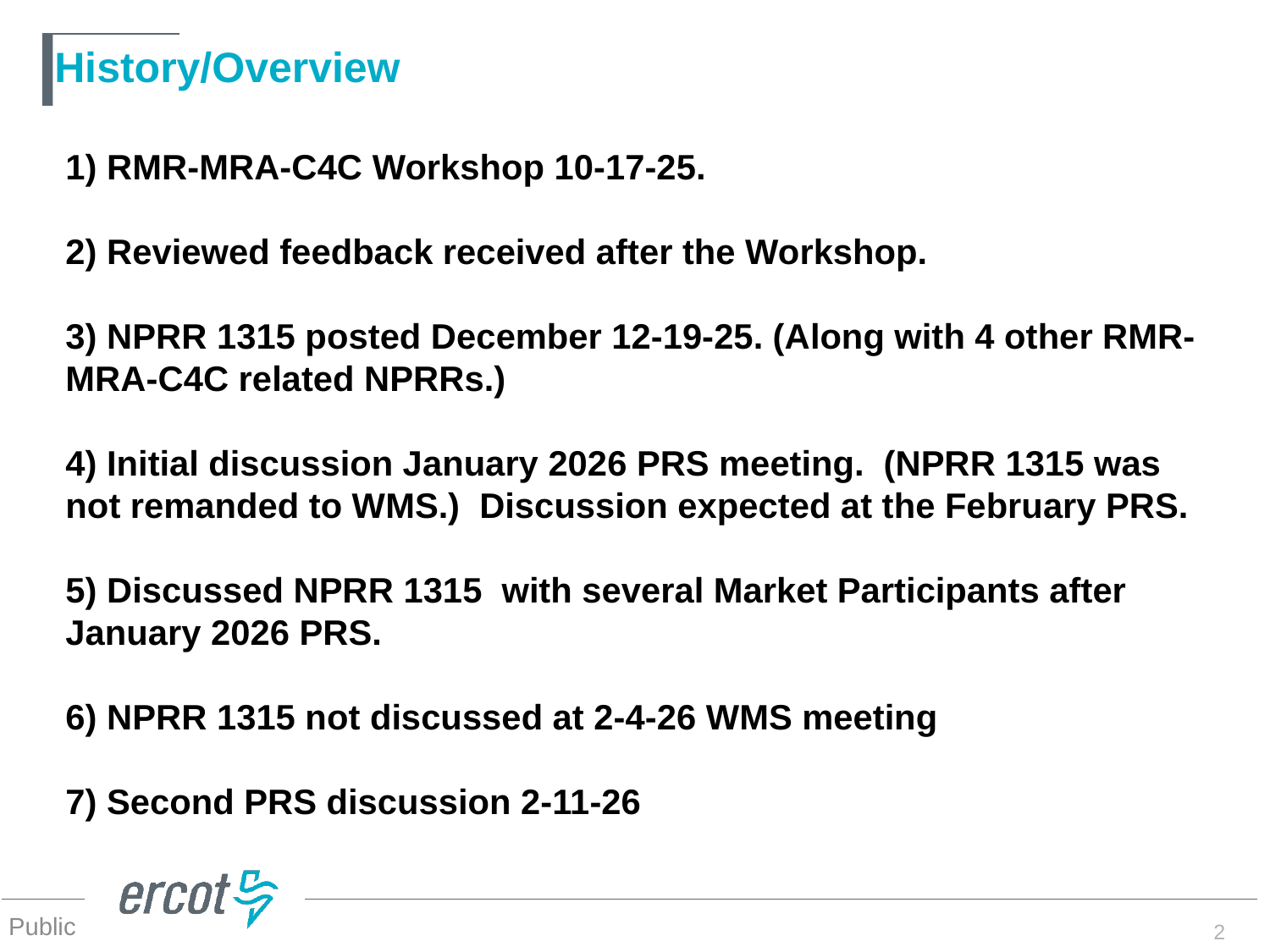

History/Overview
# 1) RMR-MRA-C4C Workshop 10-17-25. 2) Reviewed feedback received after the Workshop. 3) NPRR 1315 posted December 12-19-25. (Along with 4 other RMR-MRA-C4C related NPRRs.) 4) Initial discussion January 2026 PRS meeting.  (NPRR 1315 was not remanded to WMS.)  Discussion expected at the February PRS. 5) Discussed NPRR 1315  with several Market Participants after January 2026 PRS. 6) NPRR 1315 not discussed at 2-4-26 WMS meeting 7) Second PRS discussion 2-11-26
2